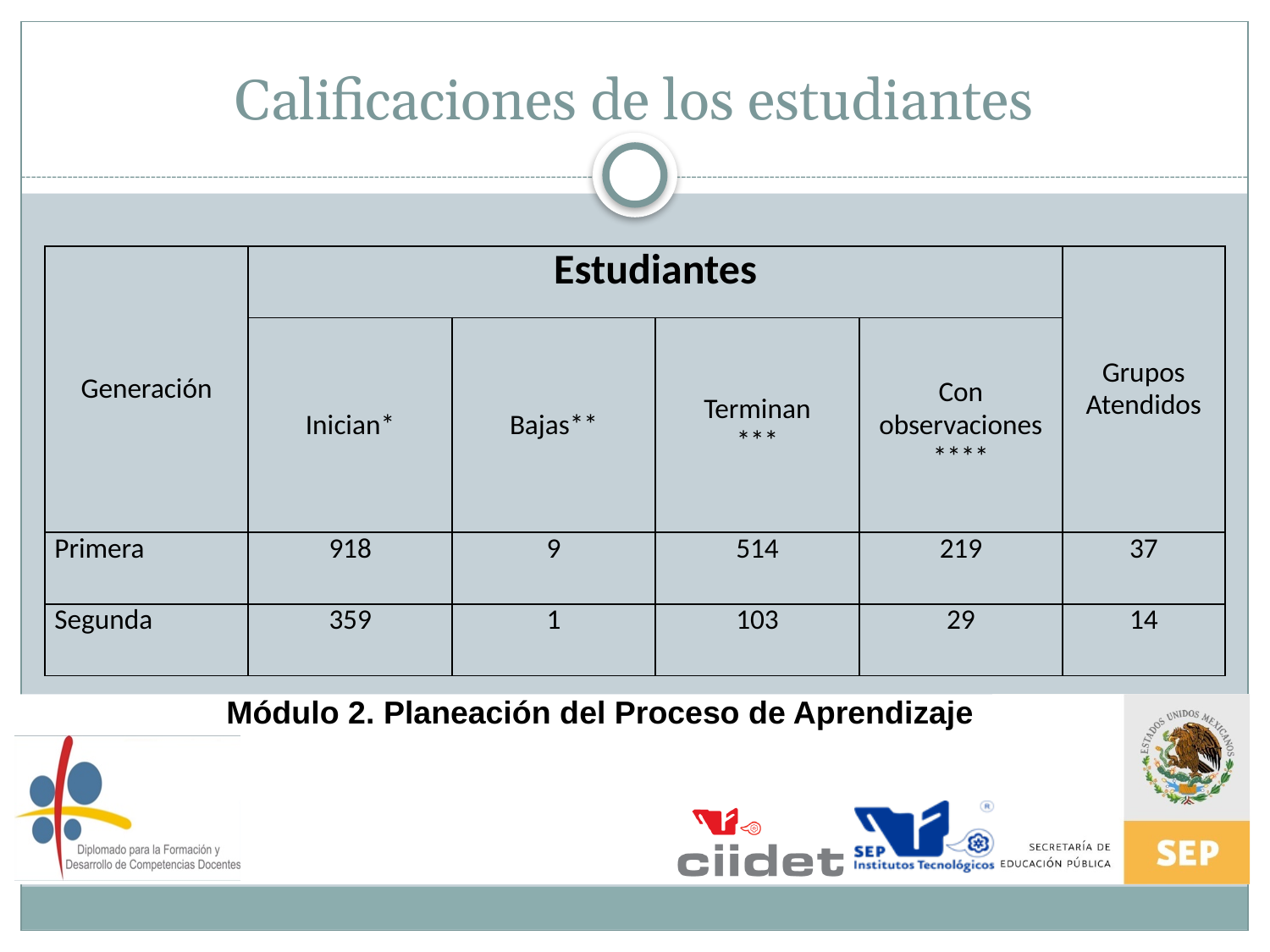

# Calificaciones de los estudiantes
| Generación | Estudiantes |  |  |  | Grupos Atendidos |
| --- | --- | --- | --- | --- | --- |
|  | Inician\* | Bajas\*\* | Terminan \*\*\* | Con observaciones \*\*\*\* |  |
| Primera | 918 | 9 | 514 | 219 | 37 |
| Segunda | 359 | 1 | 103 | 29 | 14 |
Módulo 2. Planeación del Proceso de Aprendizaje